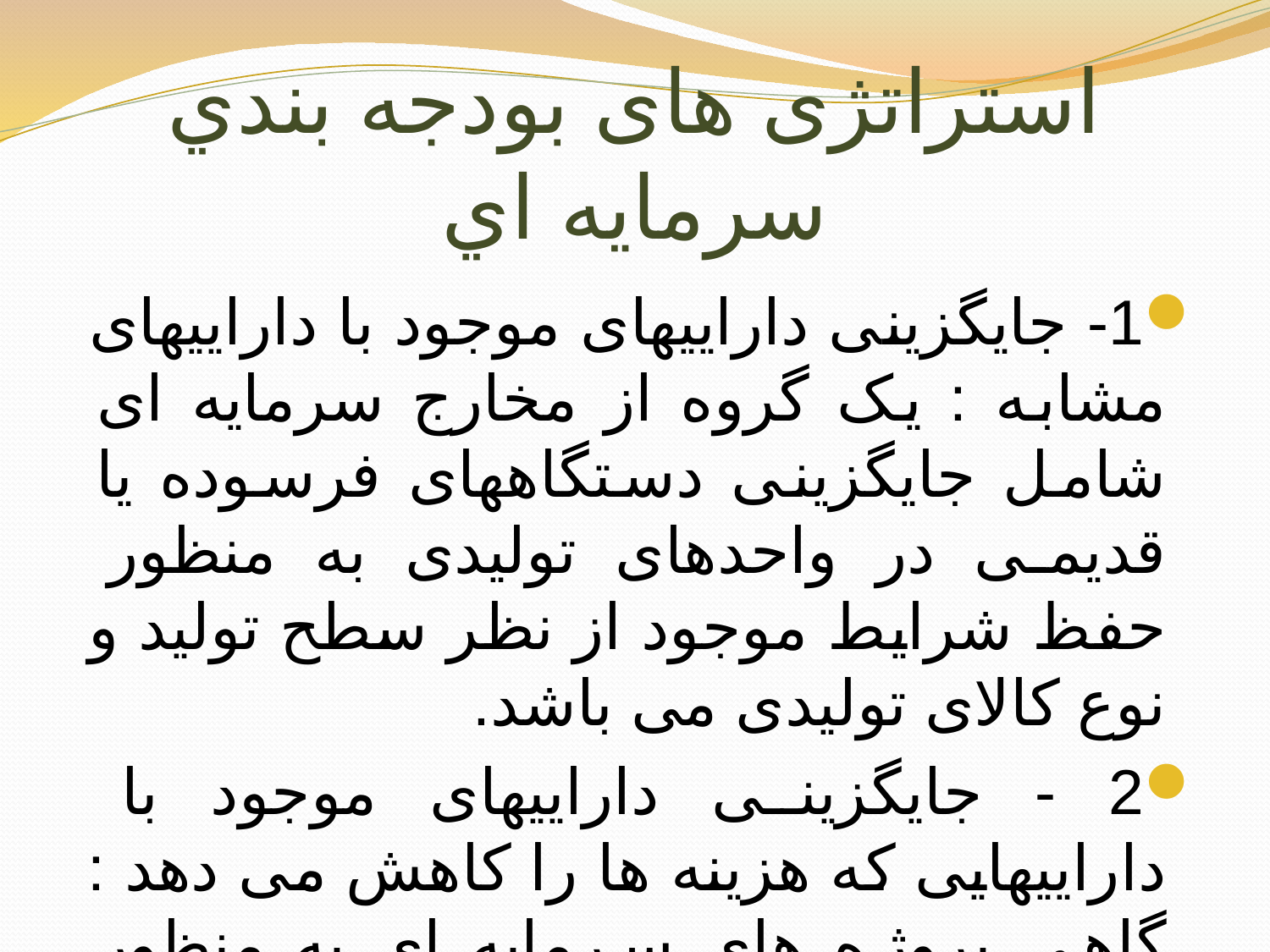

# استراتژی های بودجه بندي سرمايه اي
1- جایگزینی داراییهای موجود با داراییهای مشابه : یک گروه از مخارج سرمایه ای شامل جایگزینی دستگاههای فرسوده یا قدیمی در واحدهای تولیدی به منظور حفظ شرایط موجود از نظر سطح تولید و نوع کالای تولیدی می باشد.
2 - جایگزینی داراییهای موجود با داراییهایی که هزینه ها را کاهش می دهد : گاهی پروژه های سرمایه ای به منظور کاهش هزینه دستمزد و یا کاهش مصرف انرژی با حفظ سطح تولید فعلی صورت می پذیرد.